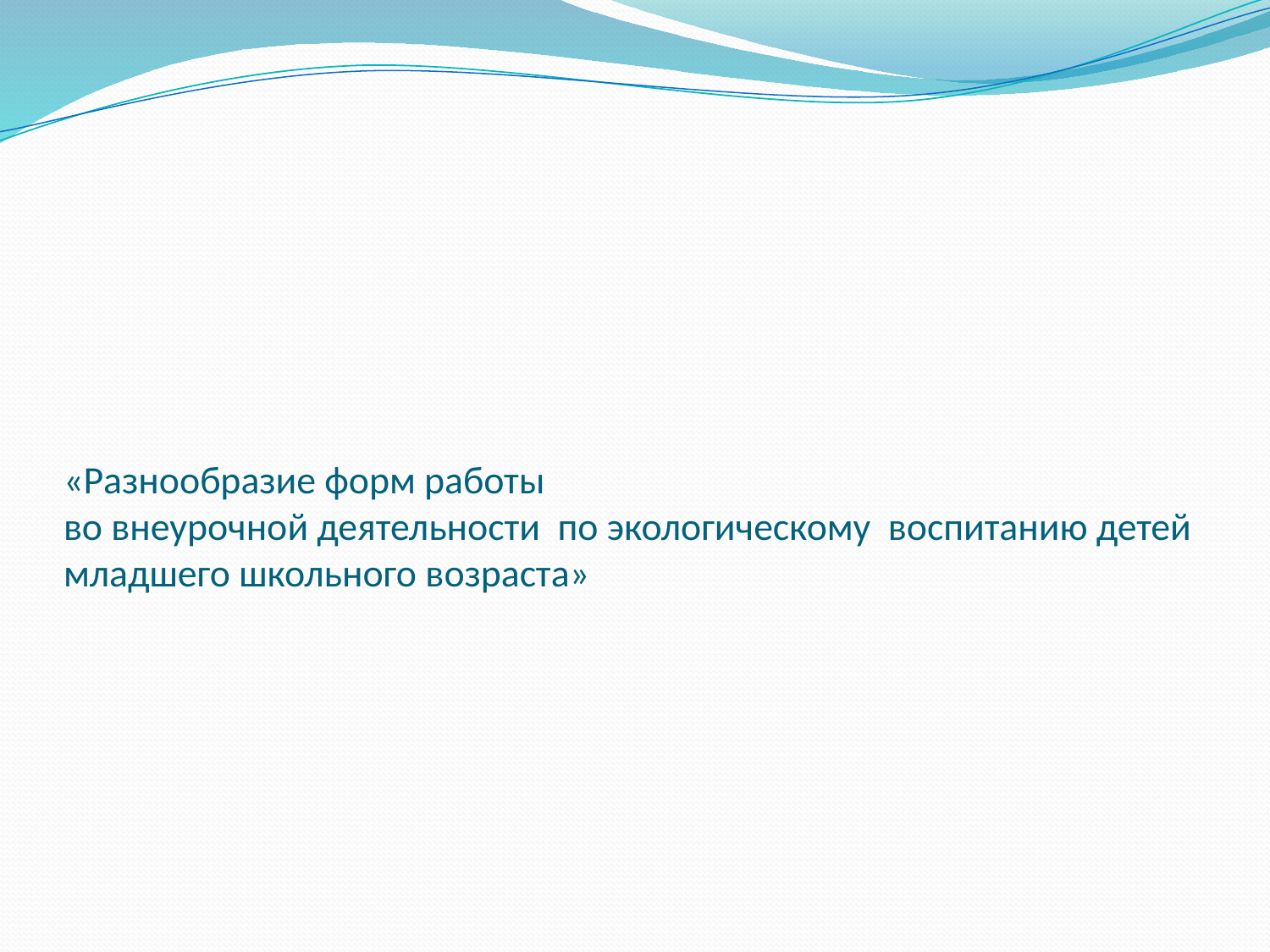

# «Разнообразие форм работы во внеурочной деятельности  по экологическому  воспитанию детей младшего школьного возраста»